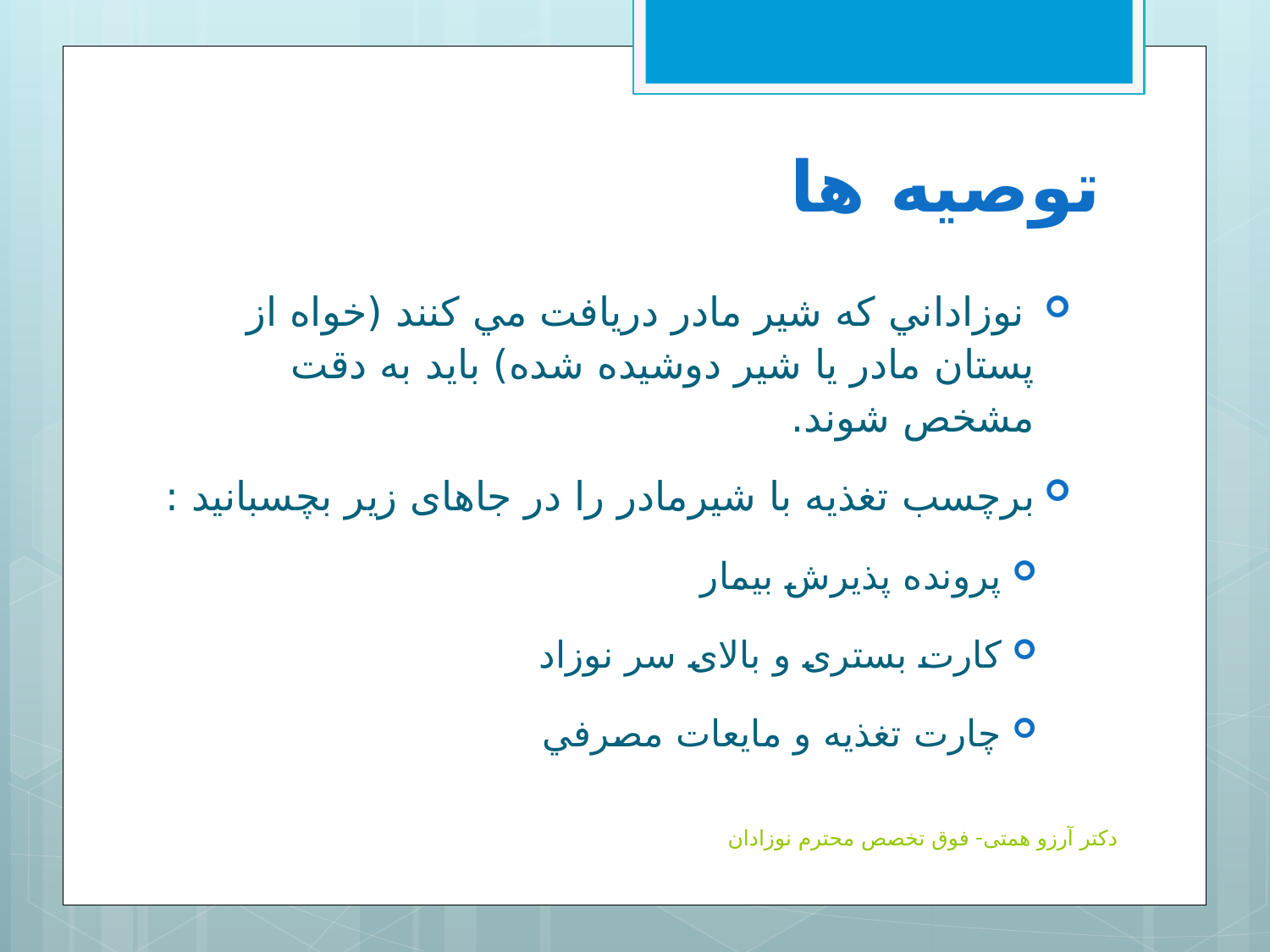

# توصیه ها
 نوزاداني كه شير مادر دريافت مي كنند (خواه از پستان مادر يا شير دوشيده شده) بايد به دقت مشخص شوند.
برچسب تغذيه با شيرمادر را در جاهای زير بچسبانید :
پرونده پذيرش بيمار
كارت بستری و بالای سر نوزاد
چارت تغذيه و مايعات مصرفي
دکتر آرزو همتی- فوق تخصص محترم نوزادان